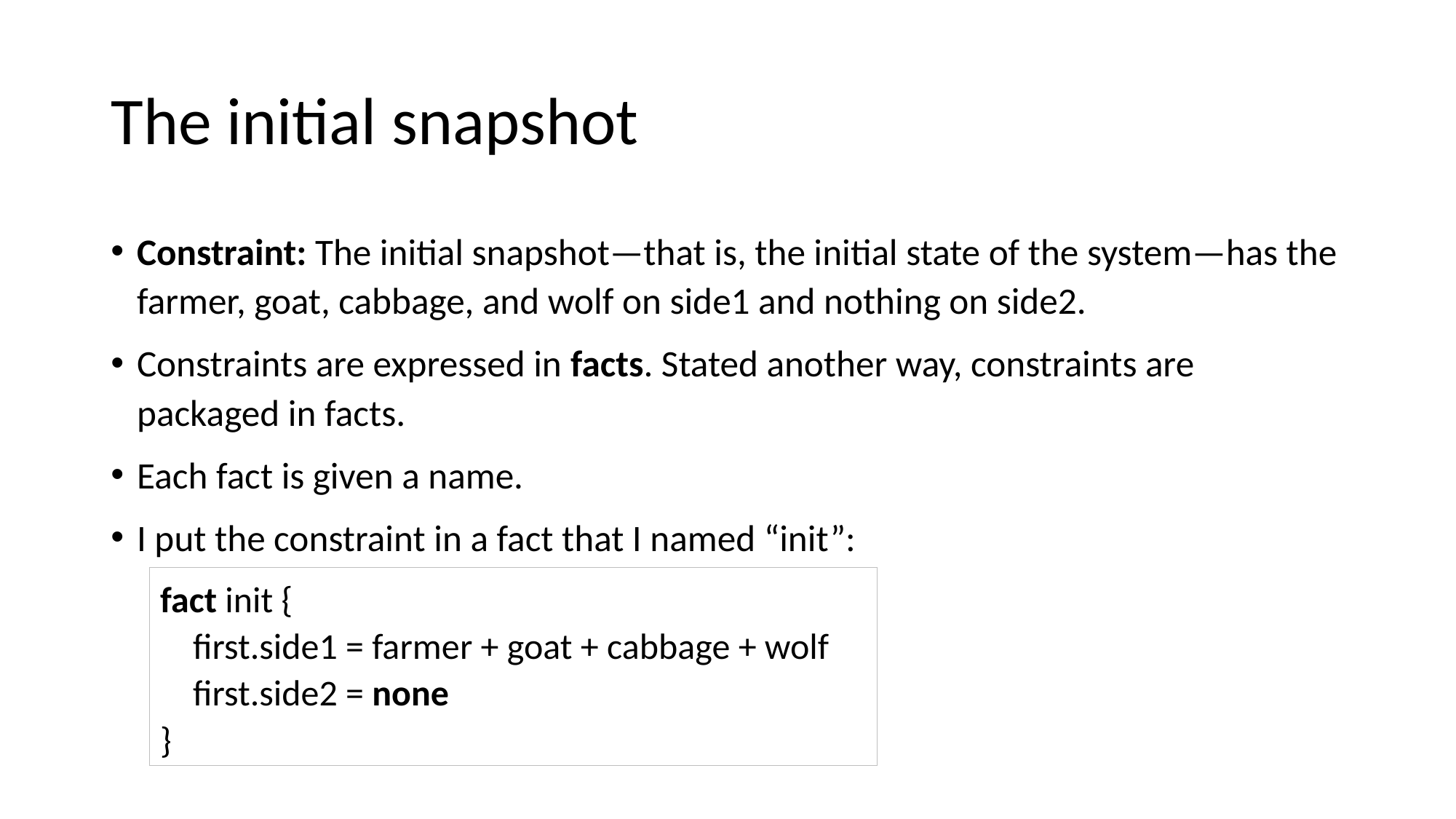

# The initial snapshot
Constraint: The initial snapshot—that is, the initial state of the system—has the farmer, goat, cabbage, and wolf on side1 and nothing on side2.
Constraints are expressed in facts. Stated another way, constraints are packaged in facts.
Each fact is given a name.
I put the constraint in a fact that I named “init”:
fact init {
    first.side1 = farmer + goat + cabbage + wolf
    first.side2 = none
}